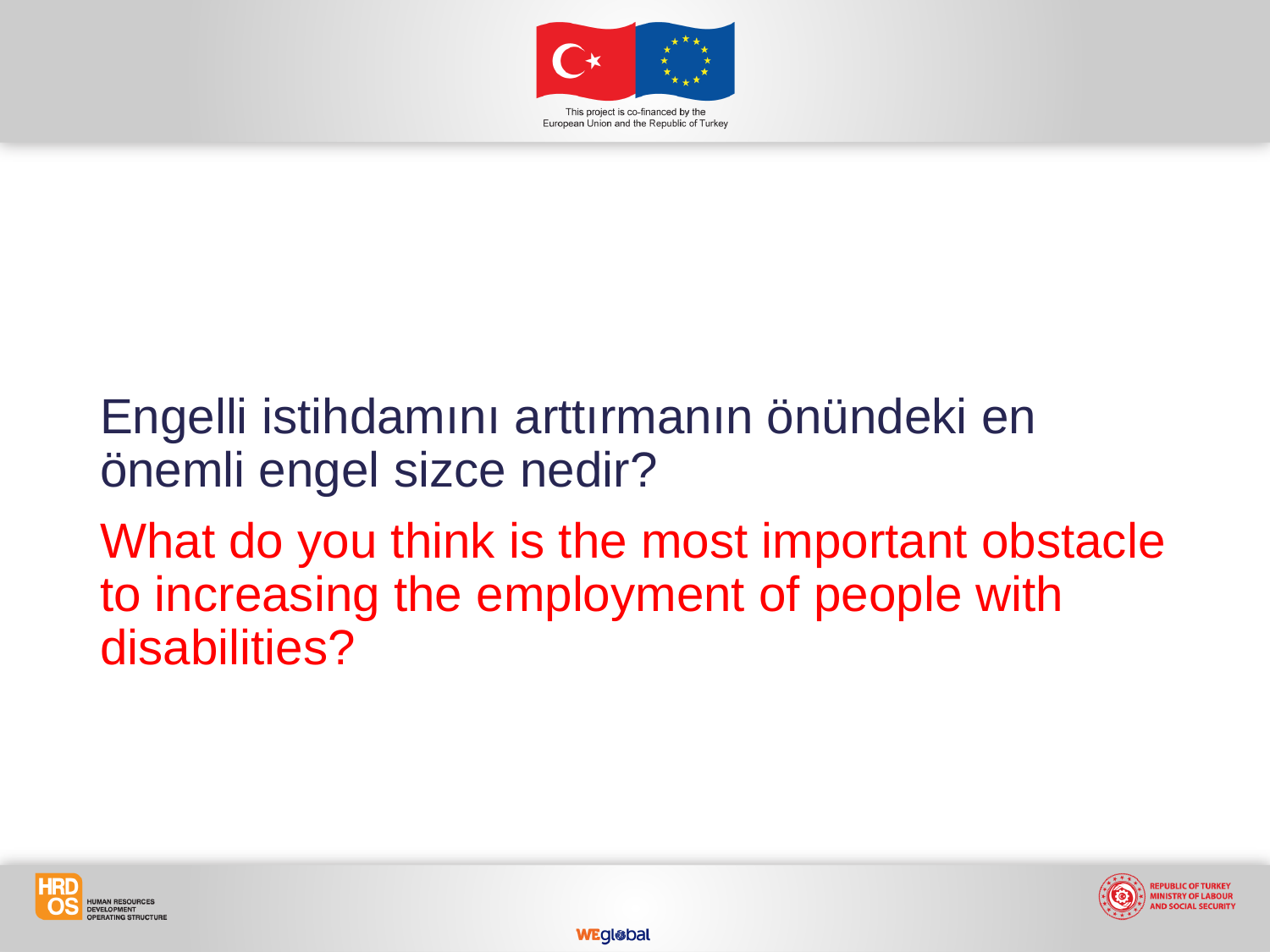

Engelli istihdamını arttırmanın önündeki en önemli engel sizce nedir?
What do you think is the most important obstacle to increasing the employment of people with disabilities?